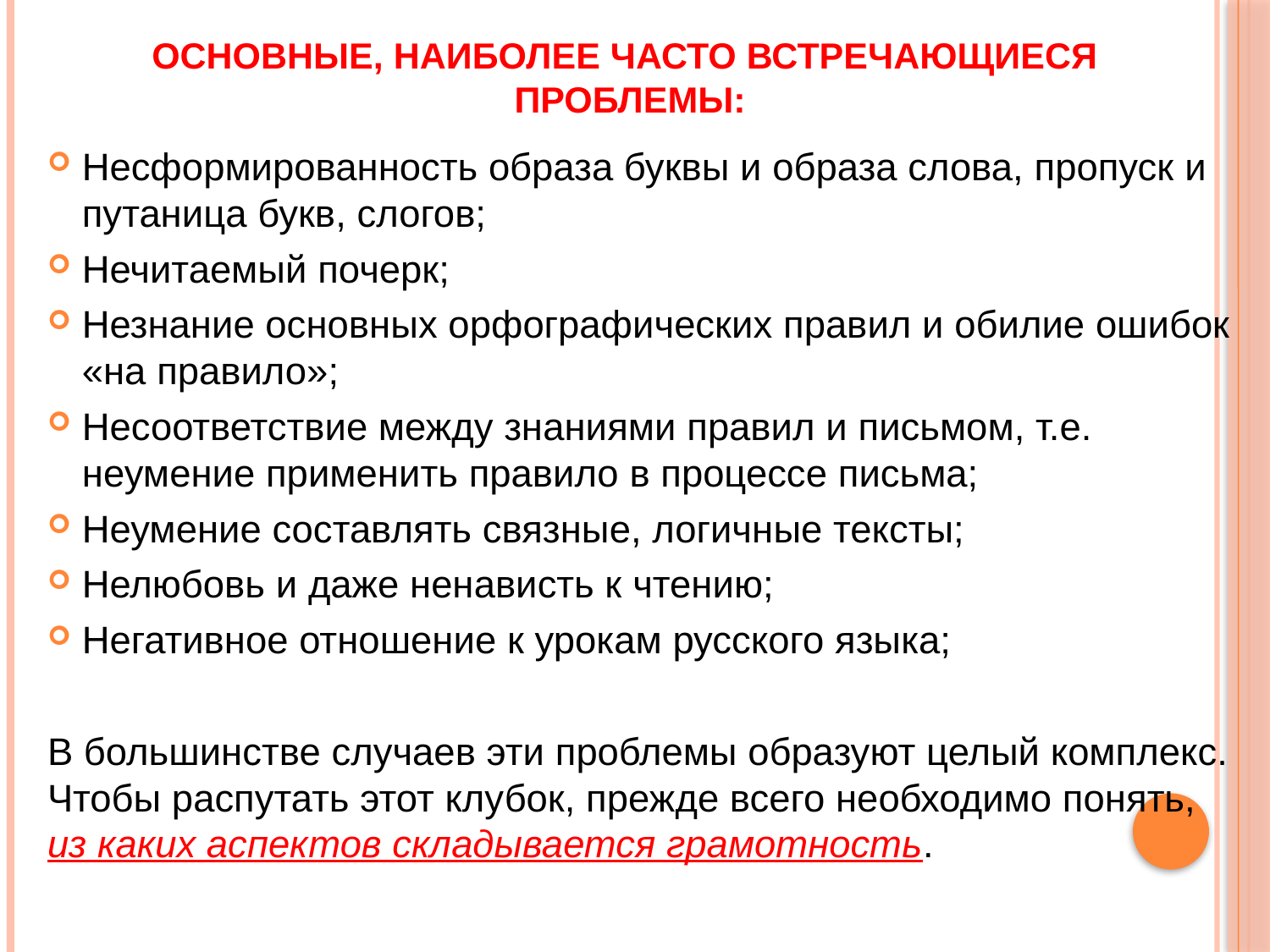

# Основные, наиболее часто встречающиеся  проблемы:
Несформированность образа буквы и образа слова, пропуск и путаница букв, слогов;
Нечитаемый почерк;
Незнание основных орфографических правил и обилие ошибок «на правило»;
Несоответствие между знаниями правил и письмом, т.е. неумение применить правило в процессе письма;
Неумение составлять связные, логичные тексты;
Нелюбовь и даже ненависть к чтению;
Негативное отношение к урокам русского языка;

В большинстве случаев эти проблемы образуют целый комплекс. Чтобы распутать этот клубок, прежде всего необходимо понять, из каких аспектов складывается грамотность.